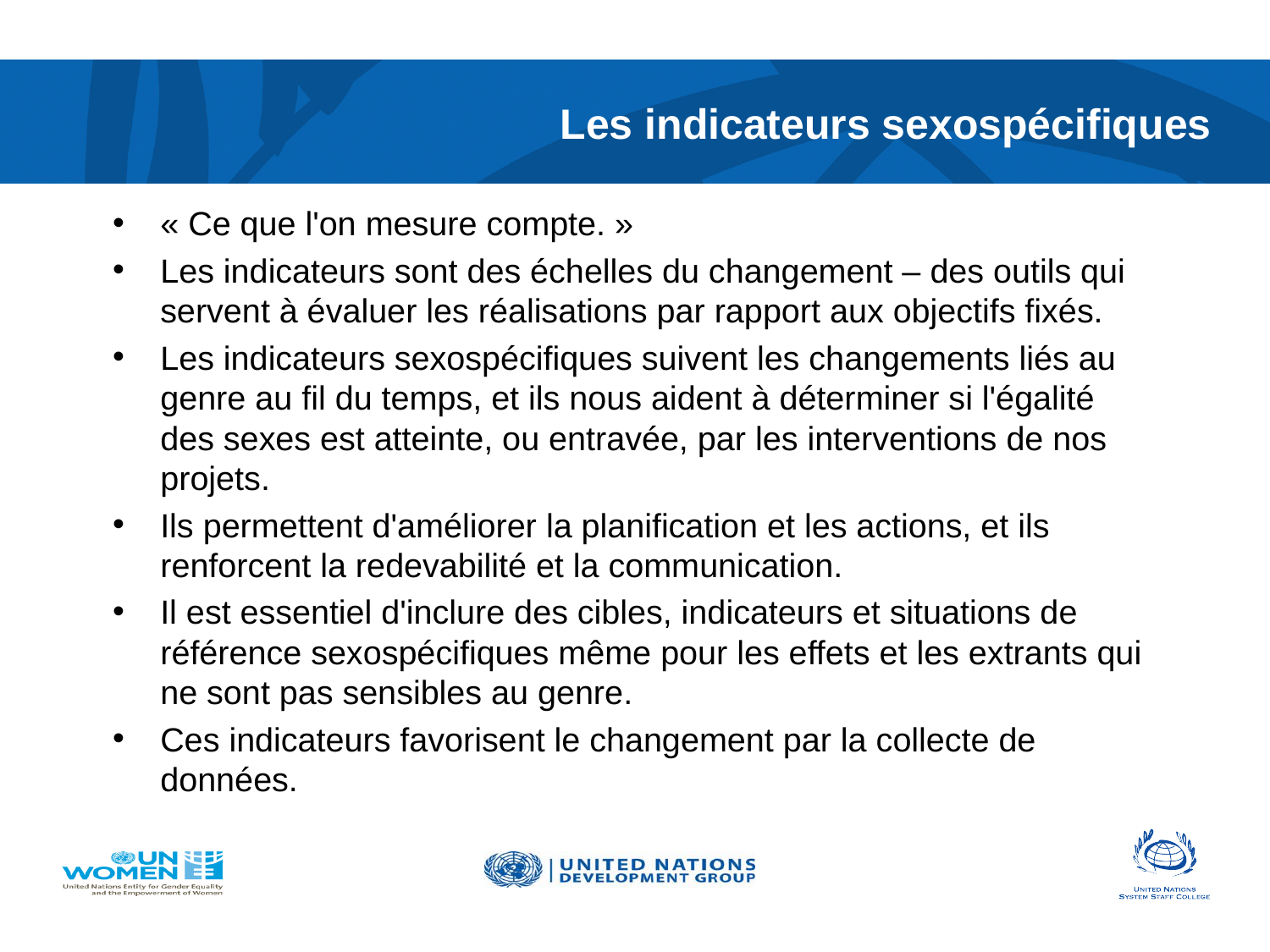

# Les indicateurs sexospécifiques
« Ce que l'on mesure compte. »
Les indicateurs sont des échelles du changement – des outils qui servent à évaluer les réalisations par rapport aux objectifs fixés.
Les indicateurs sexospécifiques suivent les changements liés au genre au fil du temps, et ils nous aident à déterminer si l'égalité des sexes est atteinte, ou entravée, par les interventions de nos projets.
Ils permettent d'améliorer la planification et les actions, et ils renforcent la redevabilité et la communication.
Il est essentiel d'inclure des cibles, indicateurs et situations de référence sexospécifiques même pour les effets et les extrants qui ne sont pas sensibles au genre.
Ces indicateurs favorisent le changement par la collecte de données.